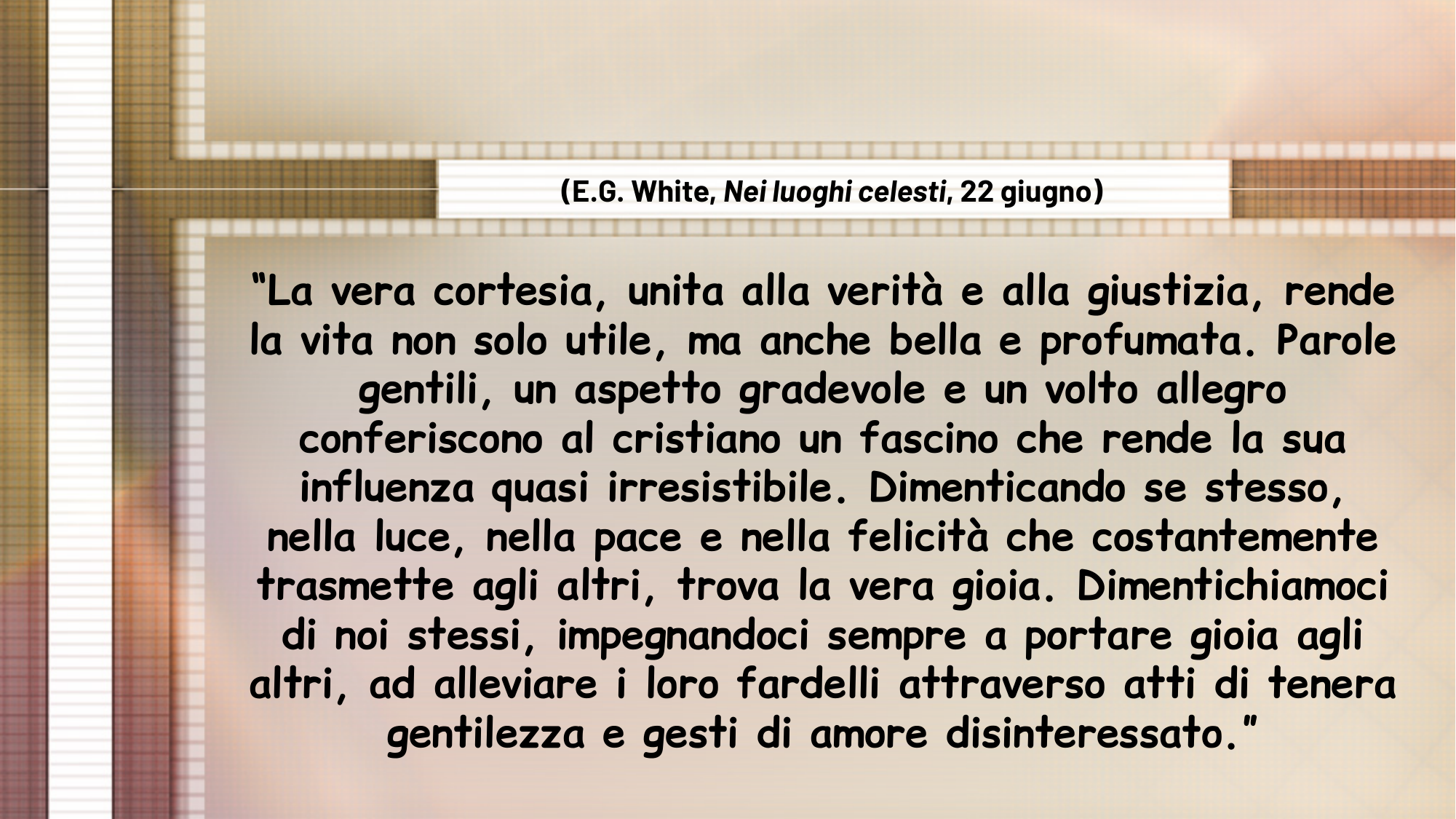

(E.G. White, Nei luoghi celesti, 22 giugno)
“La vera cortesia, unita alla verità e alla giustizia, rende la vita non solo utile, ma anche bella e profumata. Parole gentili, un aspetto gradevole e un volto allegro conferiscono al cristiano un fascino che rende la sua influenza quasi irresistibile. Dimenticando se stesso, nella luce, nella pace e nella felicità che costantemente trasmette agli altri, trova la vera gioia. Dimentichiamoci di noi stessi, impegnandoci sempre a portare gioia agli altri, ad alleviare i loro fardelli attraverso atti di tenera gentilezza e gesti di amore disinteressato.”